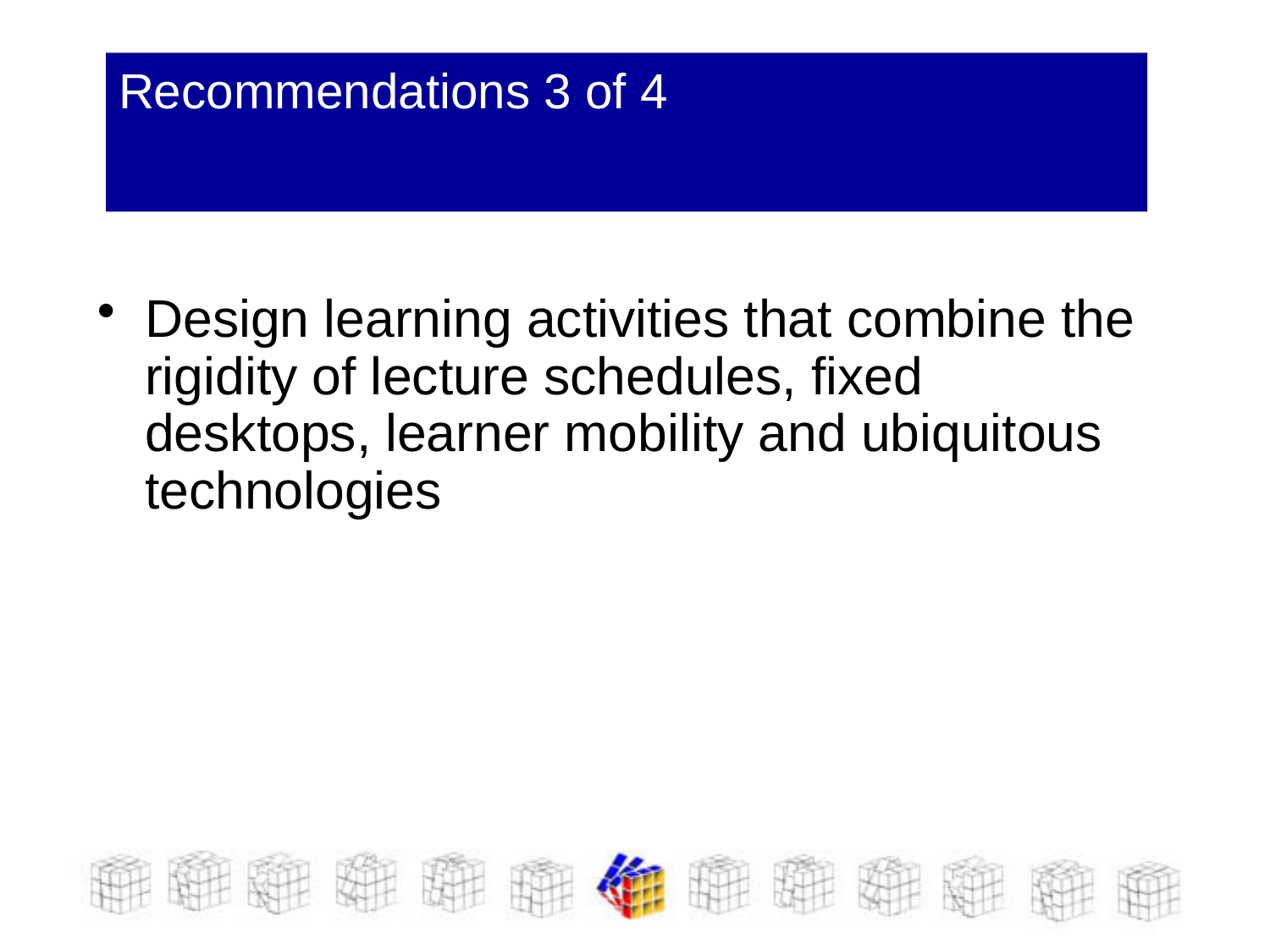

# Recommendations 3 of 4

Design learning activities that combine the rigidity of lecture schedules, fixed desktops, learner mobility and ubiquitous technologies